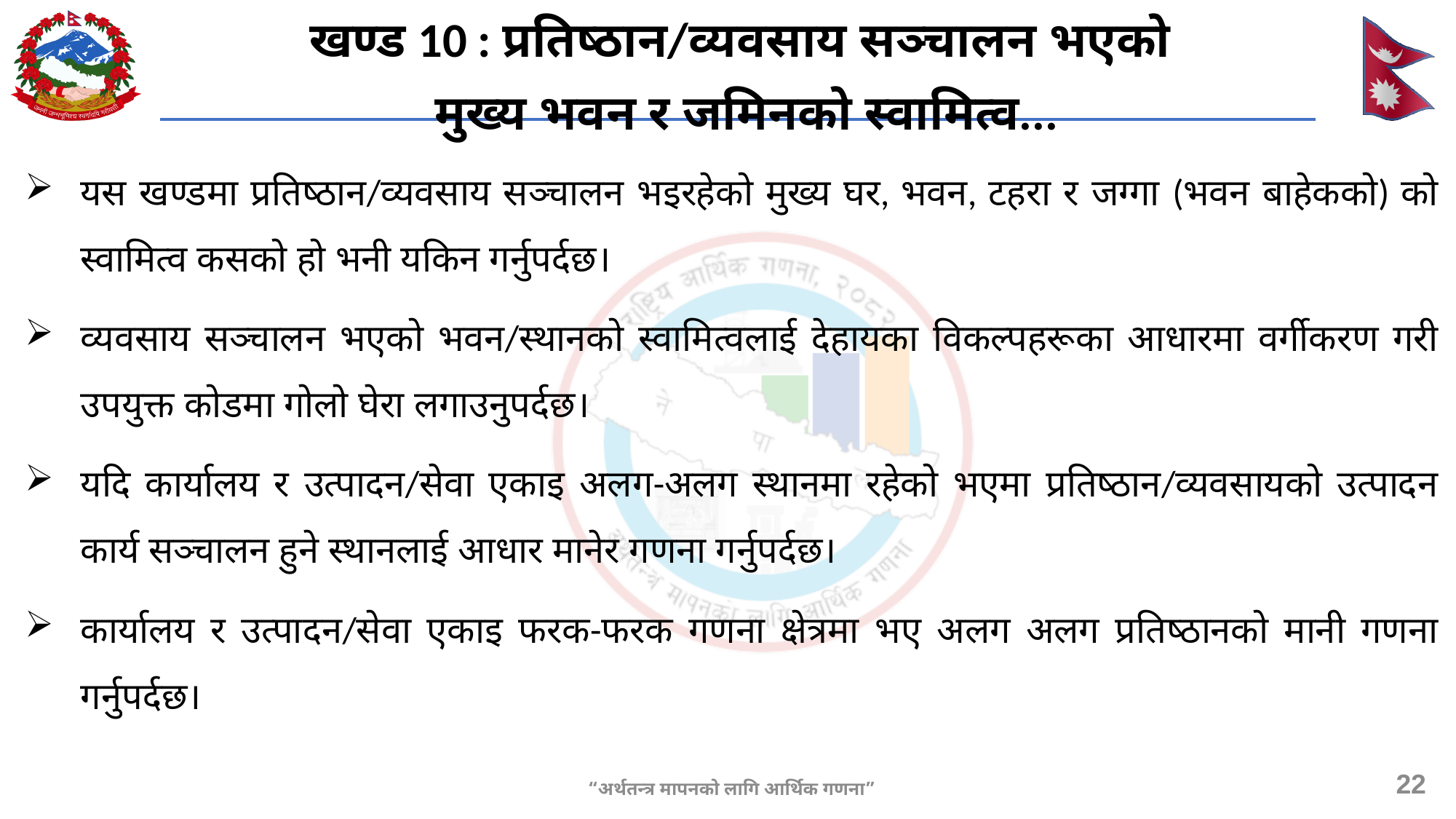

खण्ड 10 : प्रतिष्ठान/व्यवसाय सञ्चालन भएको
मुख्य भवन र जमिनको स्वामित्व...
यस खण्डमा प्रतिष्ठान/व्यवसाय सञ्चालन भइरहेको मुख्य घर, भवन, टहरा र जग्गा (भवन बाहेकको) को स्वामित्व कसको हो भनी यकिन गर्नुपर्दछ।
व्यवसाय सञ्चालन भएको भवन/स्थानको स्वामित्वलाई देहायका विकल्पहरूका आधारमा वर्गीकरण गरी उपयुक्त कोडमा गोलो घेरा लगाउनुपर्दछ।
यदि कार्यालय र उत्पादन/सेवा एकाइ अलग-अलग स्थानमा रहेको भएमा प्रतिष्ठान/व्यवसायको उत्पादन कार्य सञ्चालन हुने स्थानलाई आधार मानेर गणना गर्नुपर्दछ।
कार्यालय र उत्पादन/सेवा एकाइ फरक-फरक गणना क्षेत्रमा भए अलग अलग प्रतिष्ठानको मानी गणना गर्नुपर्दछ।

22
“अर्थतन्त्र मापनको लागि आर्थिक गणना”